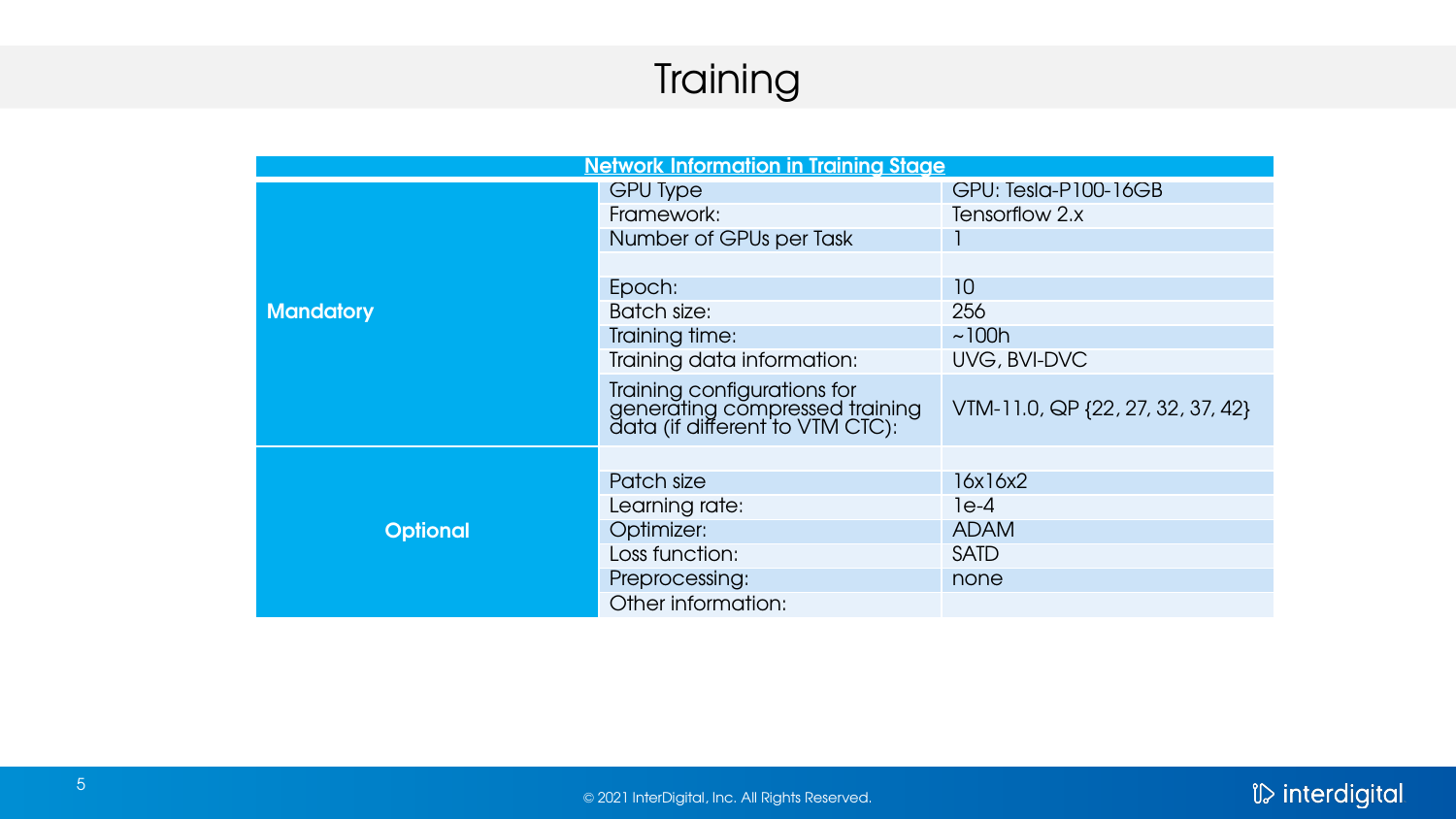

Training

| Network Information in Training Stage |  |  |
| --- | --- | --- |
| Mandatory | GPU Type | GPU: Tesla-P100-16GB |
|  | Framework: | Tensorflow 2.x |
|  | Number of GPUs per Task | 1 |
|  |  |  |
|  | Epoch: | 10 |
|  | Batch size: | 256 |
|  | Training time: | ~100h |
|  | Training data information: | UVG, BVI-DVC |
|  | Training configurations for generating compressed training data (if different to VTM CTC): | VTM-11.0, QP {22, 27, 32, 37, 42} |
| Optional |  |  |
|  | Patch size | 16x16x2 |
|  | Learning rate: | 1e-4 |
|  | Optimizer: | ADAM |
|  | Loss function: | SATD |
|  | Preprocessing: | none |
|  | Other information: |  |
5
© 2021 InterDigital, Inc. All Rights Reserved.